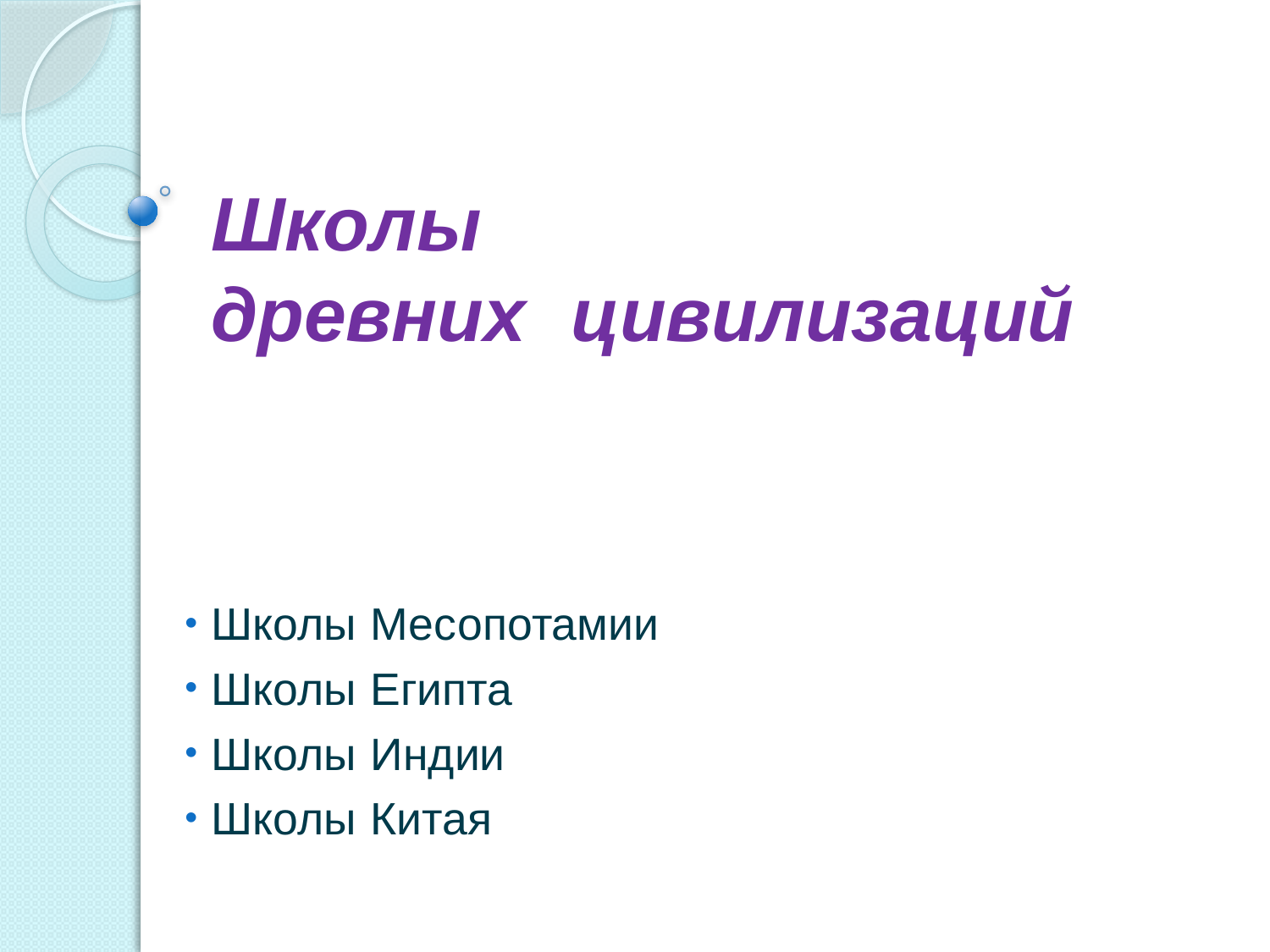

# Школы древних  цивилизаций
 Школы Месопотамии
 Школы Египта
 Школы Индии
 Школы Китая